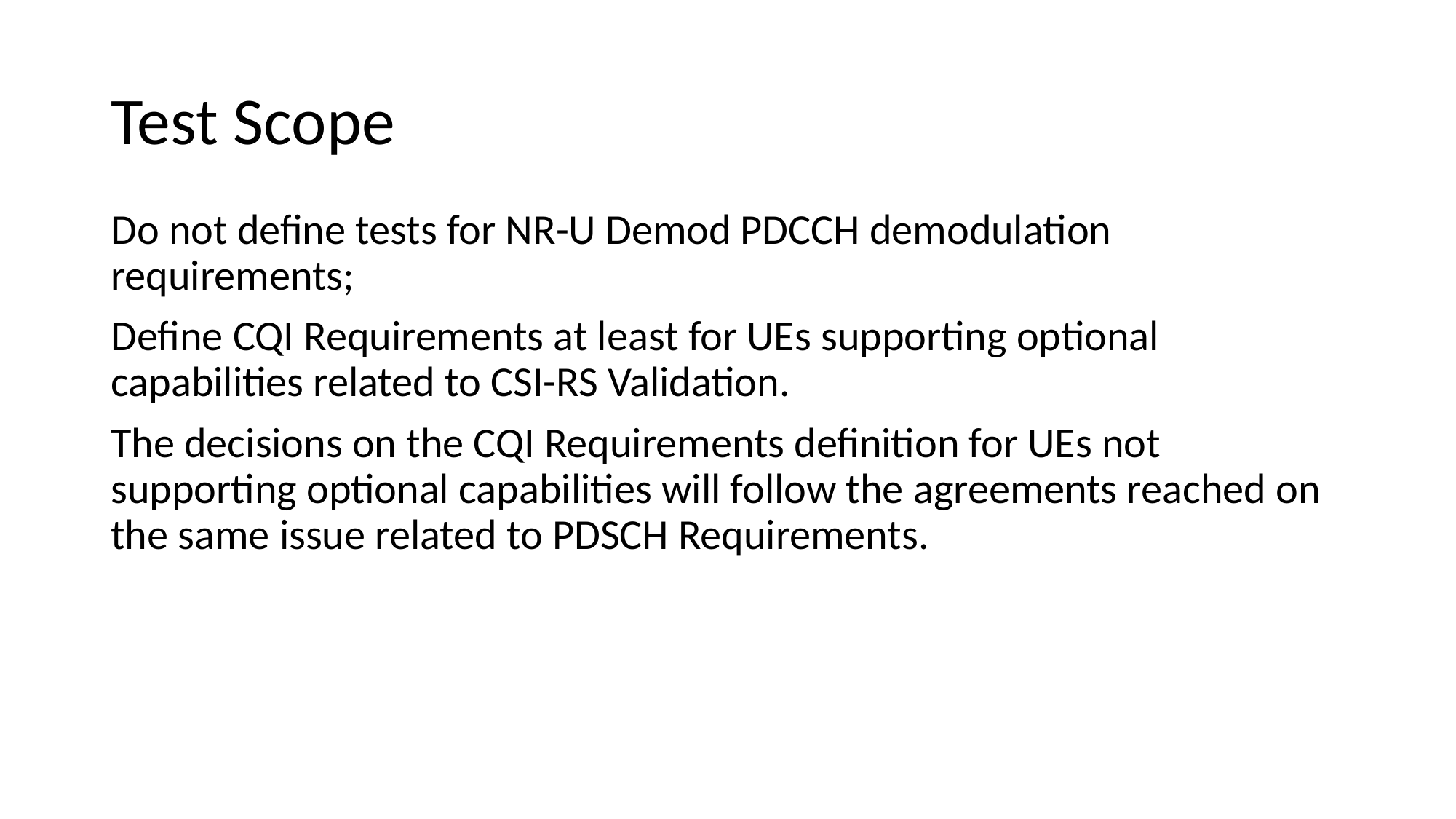

# Test Scope
Do not define tests for NR-U Demod PDCCH demodulation requirements;
Define CQI Requirements at least for UEs supporting optional capabilities related to CSI-RS Validation.
The decisions on the CQI Requirements definition for UEs not supporting optional capabilities will follow the agreements reached on the same issue related to PDSCH Requirements.